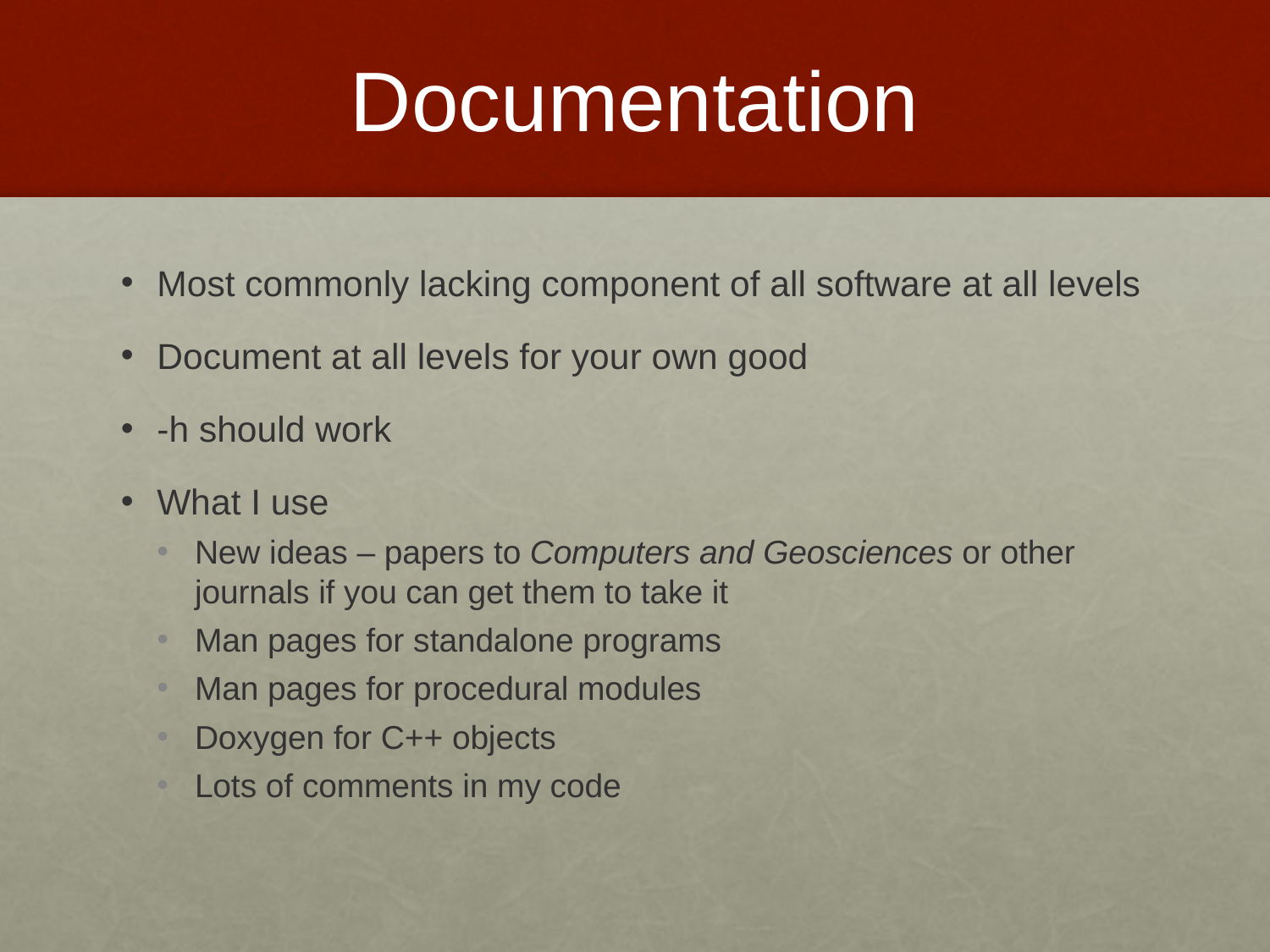

# Documentation
Most commonly lacking component of all software at all levels
Document at all levels for your own good
-h should work
What I use
New ideas – papers to Computers and Geosciences or other journals if you can get them to take it
Man pages for standalone programs
Man pages for procedural modules
Doxygen for C++ objects
Lots of comments in my code